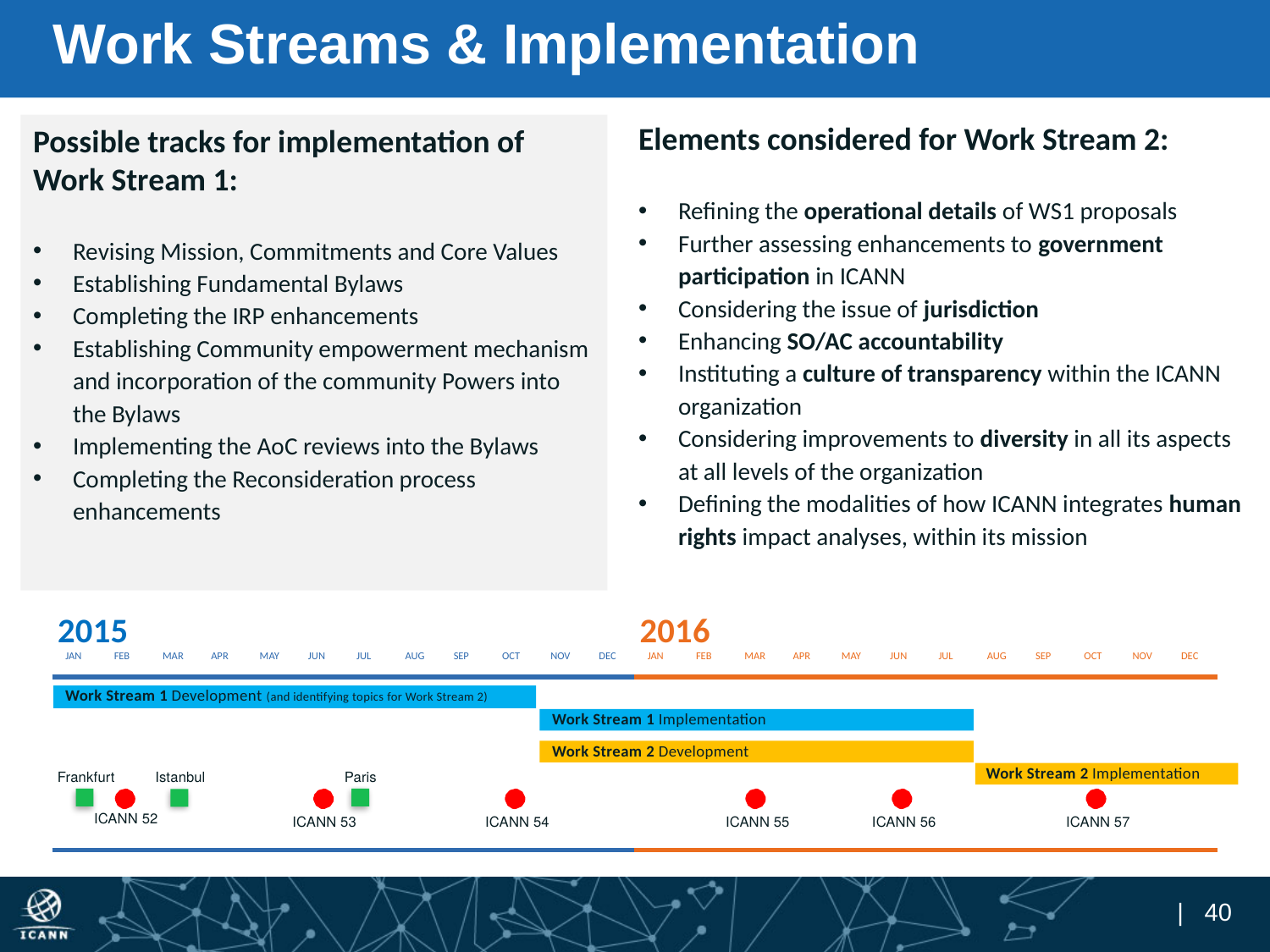

# Work Streams & Implementation
Elements considered for Work Stream 2:
Refining the operational details of WS1 proposals
Further assessing enhancements to government participation in ICANN
Considering the issue of jurisdiction
Enhancing SO/AC accountability
Instituting a culture of transparency within the ICANN organization
Considering improvements to diversity in all its aspects at all levels of the organization
Defining the modalities of how ICANN integrates human rights impact analyses, within its mission
Possible tracks for implementation of Work Stream 1:
Revising Mission, Commitments and Core Values
Establishing Fundamental Bylaws
Completing the IRP enhancements
Establishing Community empowerment mechanism and incorporation of the community Powers into the Bylaws
Implementing the AoC reviews into the Bylaws
Completing the Reconsideration process enhancements

2015
2016
| JAN | FEB | MAR | APR | MAY | JUN | JUL | AUG | SEP | OCT | NOV | DEC | JAN | FEB | MAR | APR | MAY | JUN | JUL | AUG | SEP | OCT | NOV | DEC |
| --- | --- | --- | --- | --- | --- | --- | --- | --- | --- | --- | --- | --- | --- | --- | --- | --- | --- | --- | --- | --- | --- | --- | --- |
|  |  |  |  |  |  |  |  |  |  |  |  |  |  |  |  |  |  |  |  |  |  |  |  |

Work Stream 1 Development (and identifying topics for Work Stream 2)

Work Stream 1 Implementation

Work Stream 2 Development

Work Stream 2 Implementation
Frankfurt
Istanbul
Paris

ICANN 52
ICANN 53
ICANN 54
ICANN 55
ICANN 56
ICANN 57